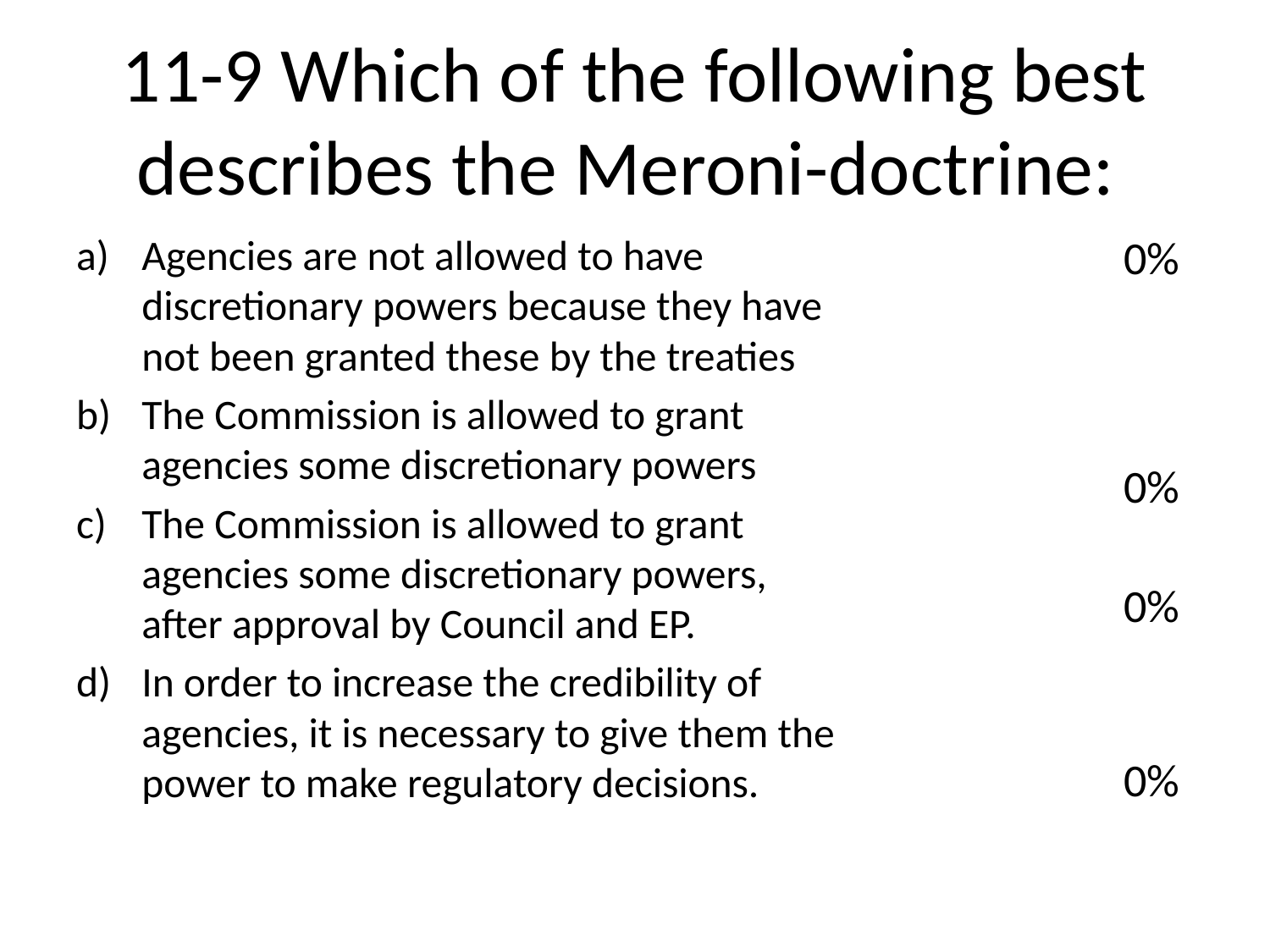

# 11-9 Which of the following best describes the Meroni-doctrine:
Agencies are not allowed to have discretionary powers because they have not been granted these by the treaties
The Commission is allowed to grant agencies some discretionary powers
The Commission is allowed to grant agencies some discretionary powers, after approval by Council and EP.
In order to increase the credibility of agencies, it is necessary to give them the power to make regulatory decisions.
0%
0%
0%
0%